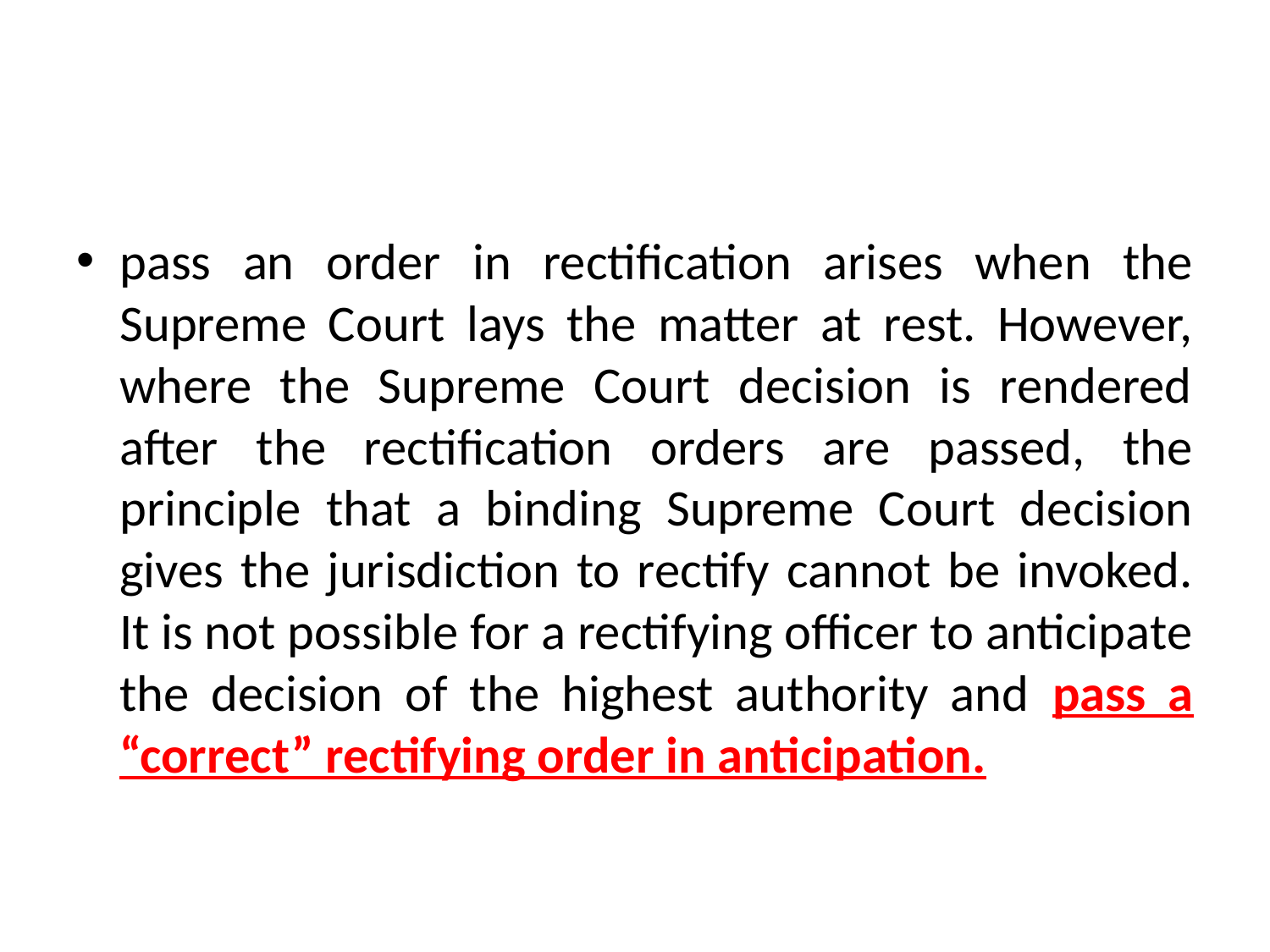

#
pass an order in rectification arises when the Supreme Court lays the matter at rest. However, where the Supreme Court decision is rendered after the rectification orders are passed, the principle that a binding Supreme Court decision gives the jurisdiction to rectify cannot be invoked. It is not possible for a rectifying officer to anticipate the decision of the highest authority and pass a “correct” rectifying order in anticipation.